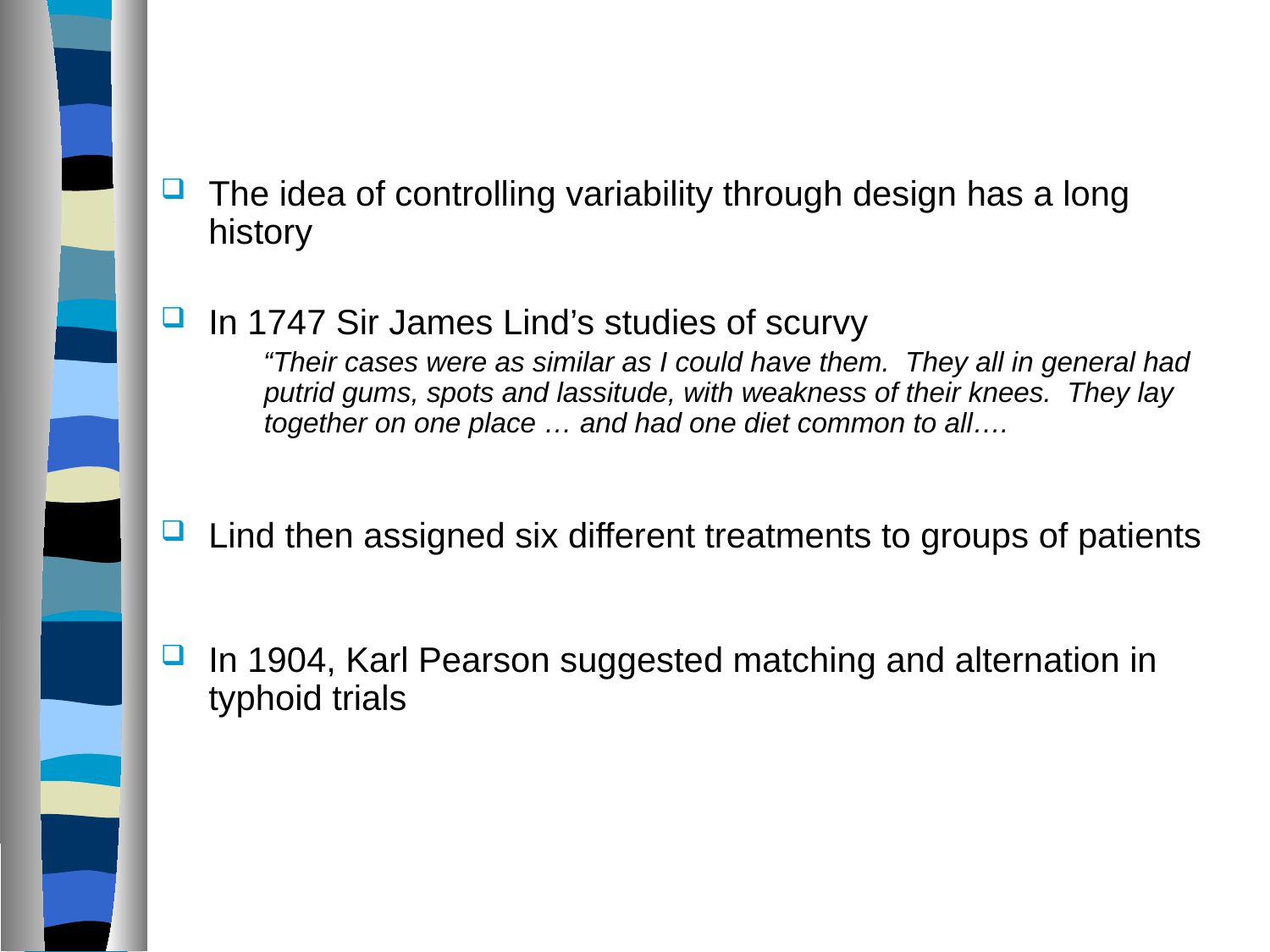

#
The idea of controlling variability through design has a long history

In 1747 Sir James Lind’s studies of scurvy
     “Their cases were as similar as I could have them.  They all in general had putrid gums, spots and lassitude, with weakness of their knees.  They lay together on one place … and had one diet common to all….

Lind then assigned six different treatments to groups of patients

In 1904, Karl Pearson suggested matching and alternation in typhoid trials